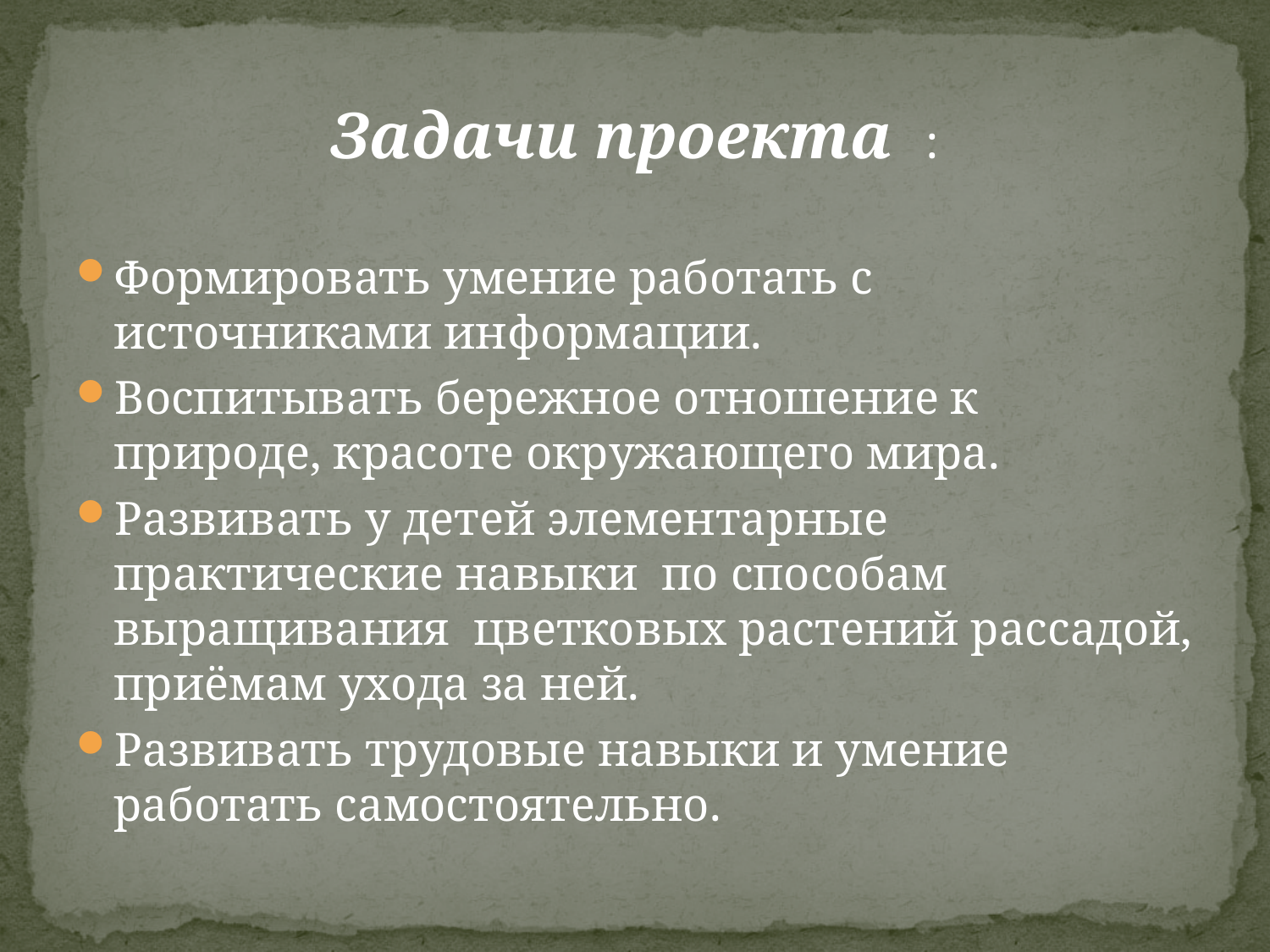

Задачи проекта  :

Формировать умение работать с источниками информации.
Воспитывать бережное отношение к природе, красоте окружающего мира.
Развивать у детей элементарные  практические навыки  по способам выращивания  цветковых растений рассадой, приёмам ухода за ней.
Развивать трудовые навыки и умение работать самостоятельно.